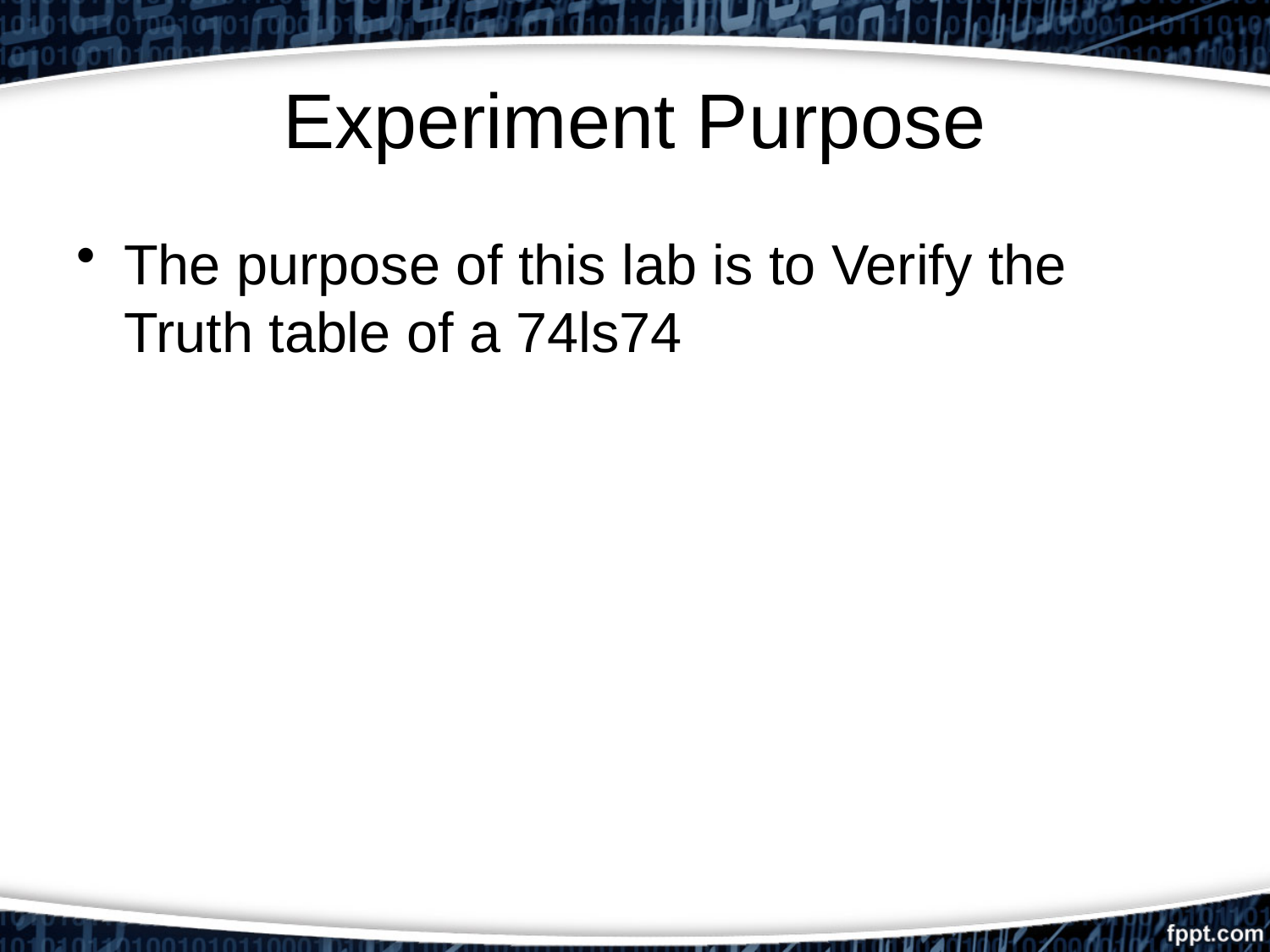

# Experiment Purpose
The purpose of this lab is to Verify the Truth table of a 74ls74